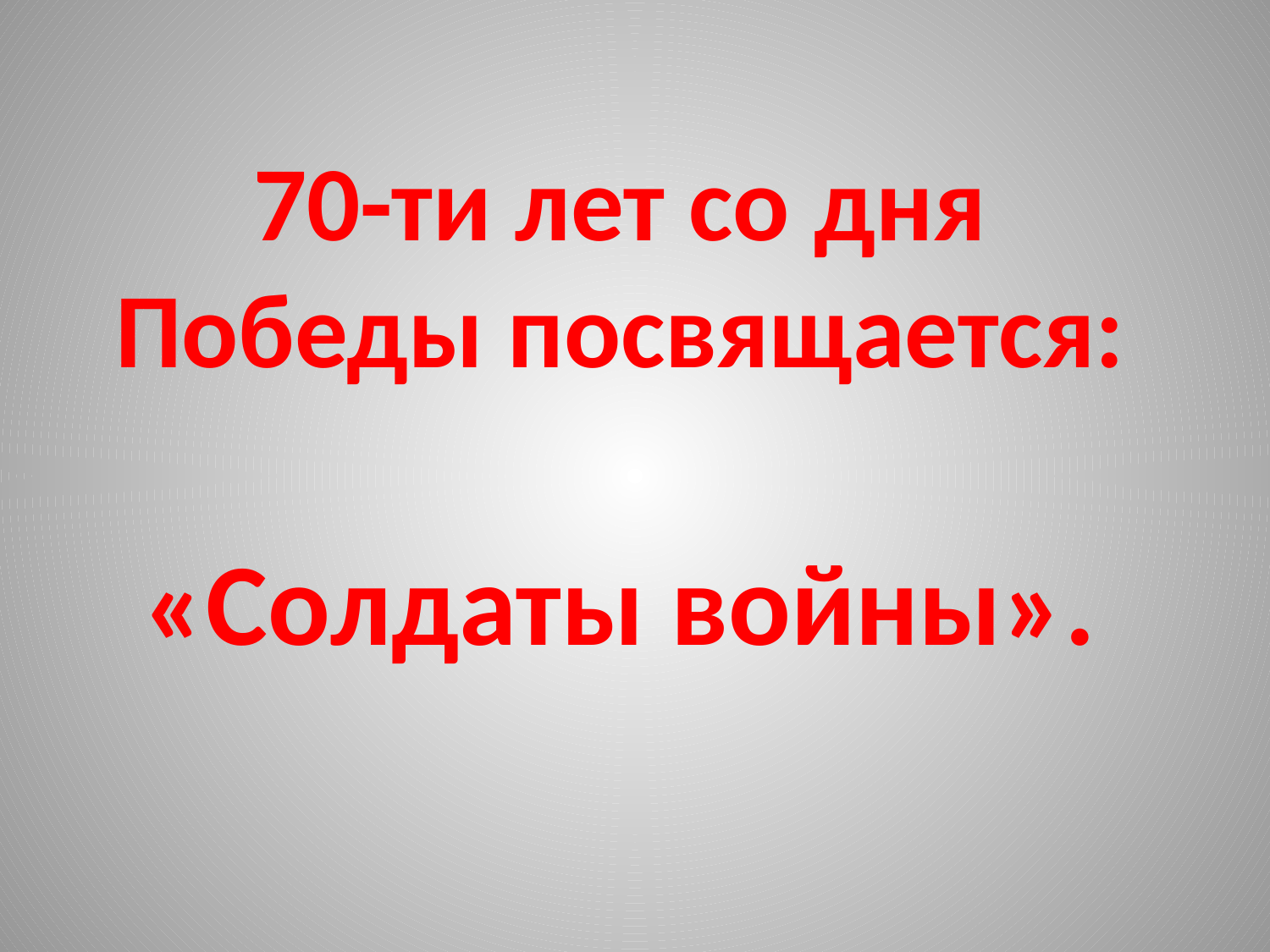

70-ти лет со дня Победы посвящается:

«Солдаты войны».